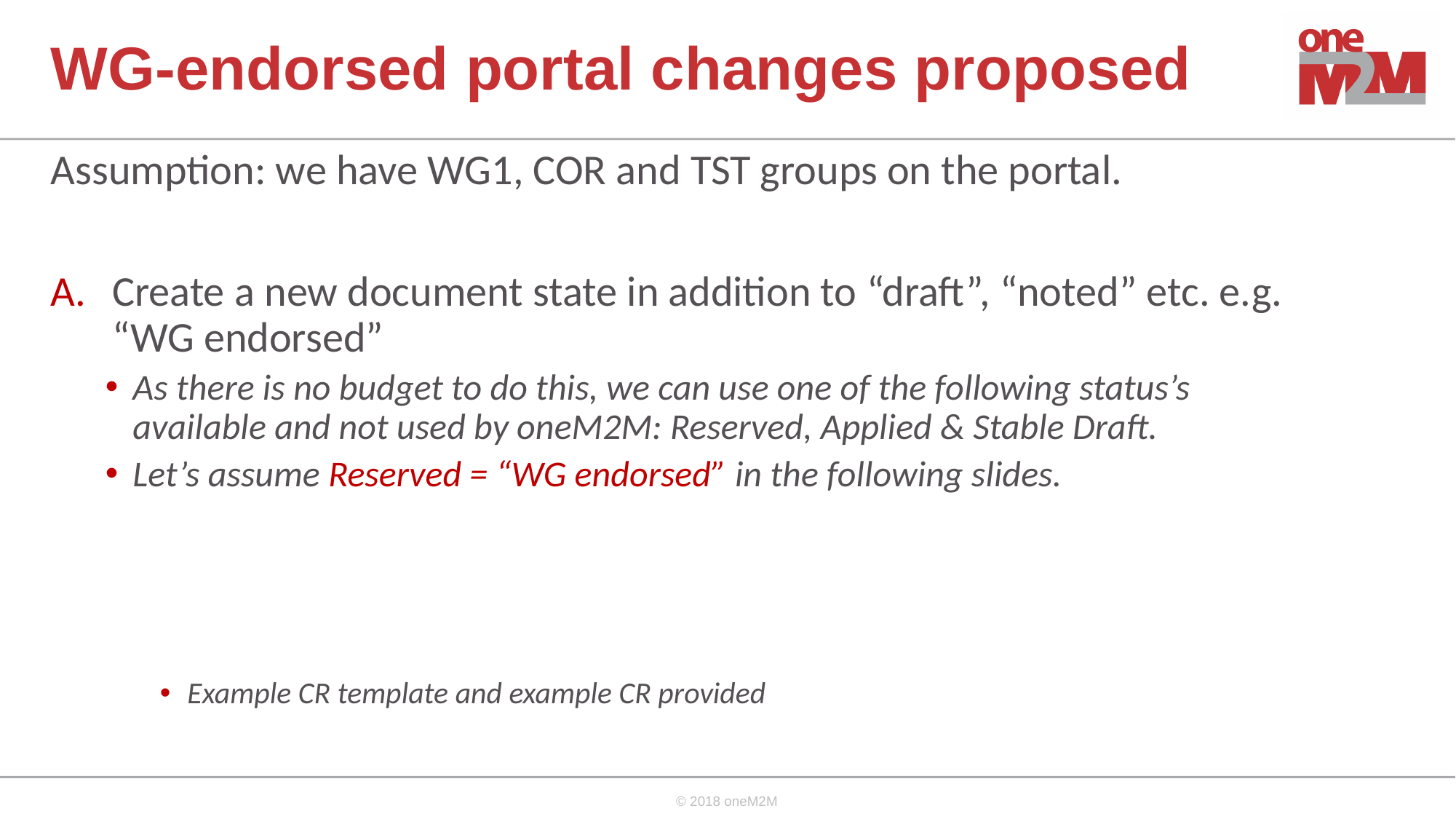

# WG-endorsed portal changes proposed
Assumption: we have WG1, COR and TST groups on the portal.

Create a new document state in addition to “draft”, “noted” etc. e.g. “WG endorsed”
As there is no budget to do this, we can use one of the following status’s available and not used by oneM2M: Reserved, Applied & Stable Draft.
Let’s assume Reserved = “WG endorsed” in the following slides.

Example CR template and example CR provided